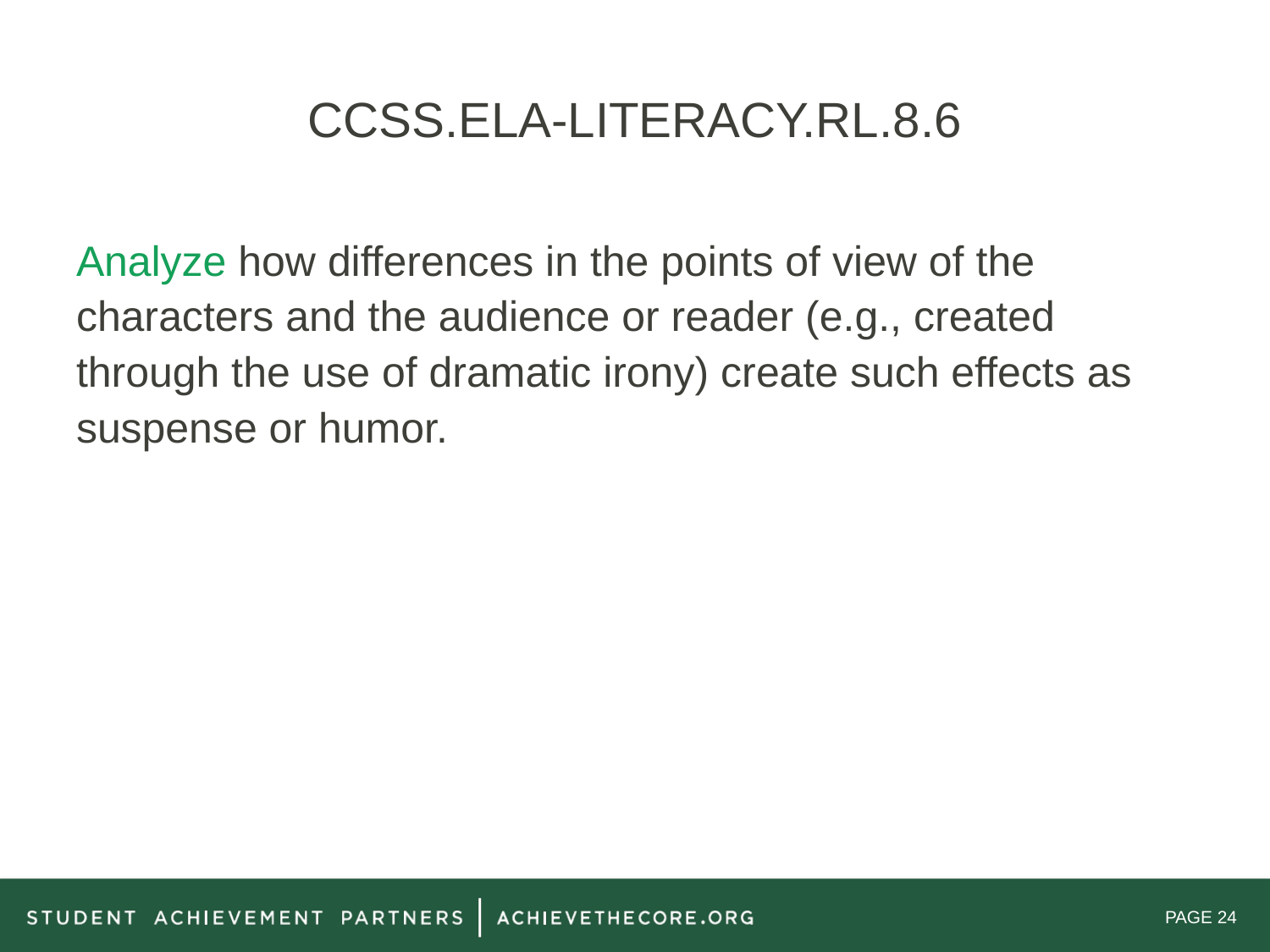

# CCSS.ELA-LITERACY.RL.8.6
Analyze how differences in the points of view of the characters and the audience or reader (e.g., created through the use of dramatic irony) create such effects as suspense or humor.